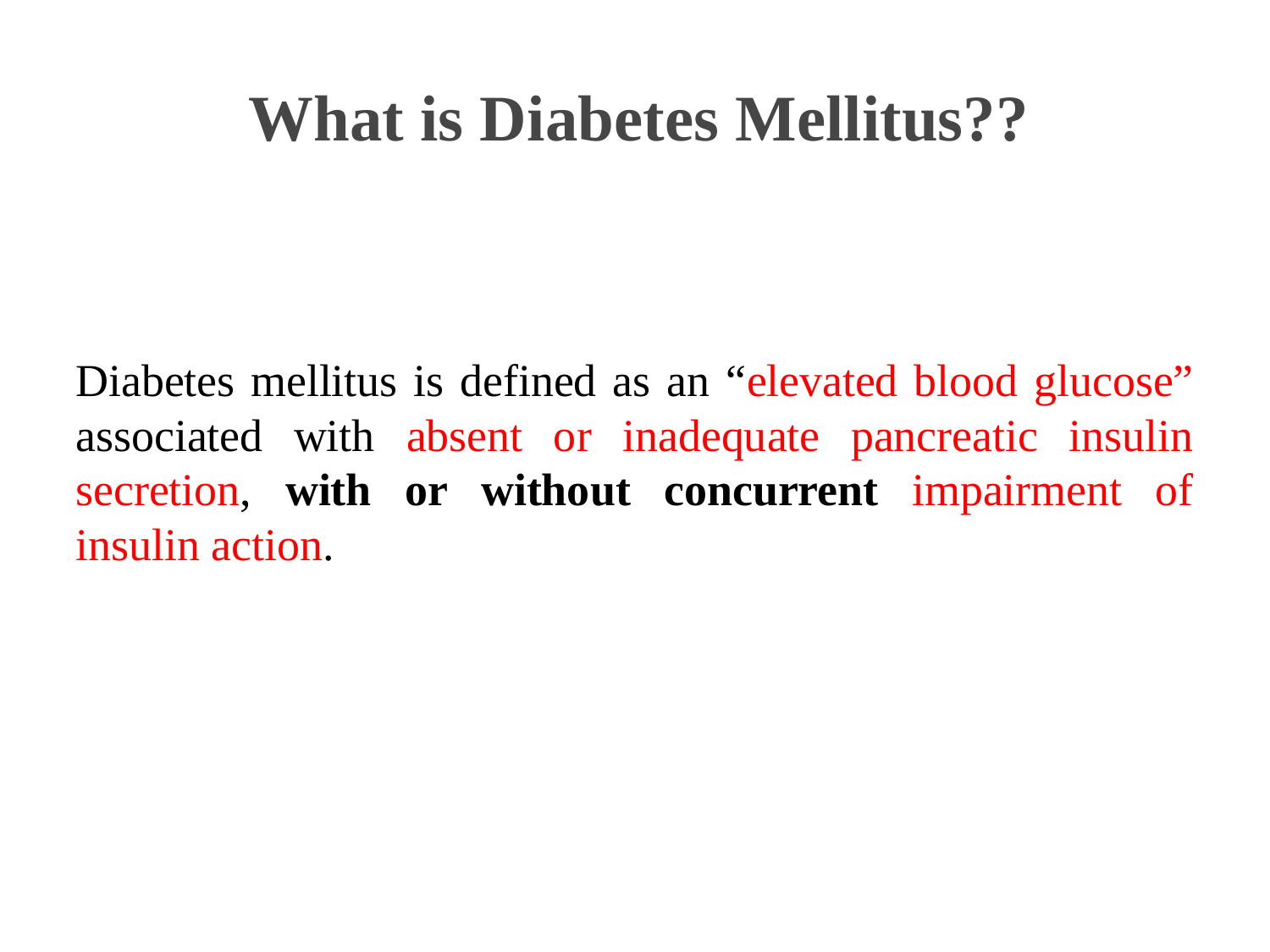

# What is Diabetes Mellitus??

Diabetes mellitus is defined as an “elevated blood glucose” associated with absent or inadequate pancreatic insulin secretion, with or without concurrent impairment of insulin action.